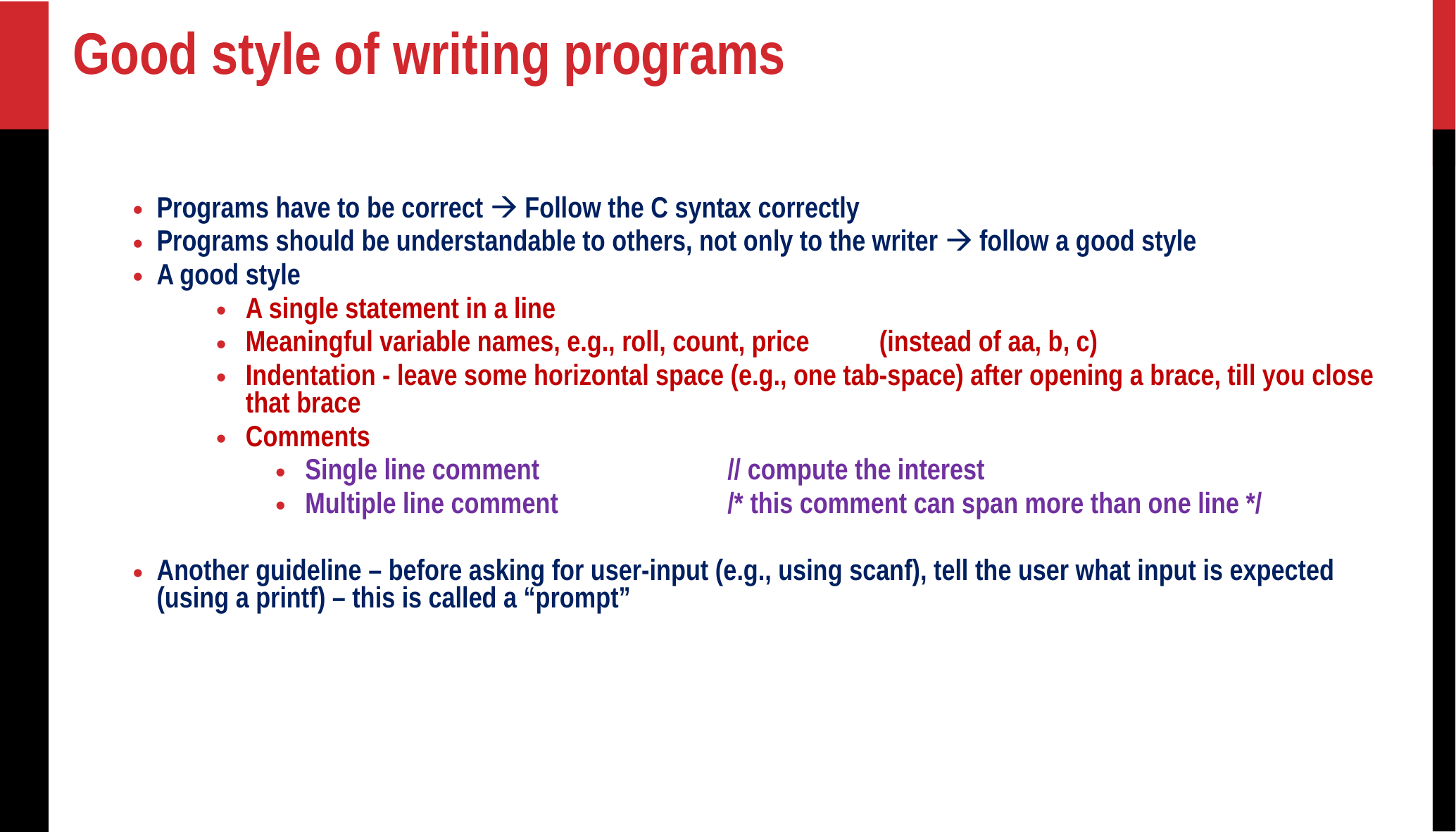

# Good style of writing programs
Programs have to be correct 🡪 Follow the C syntax correctly
Programs should be understandable to others, not only to the writer 🡪 follow a good style
A good style
A single statement in a line
Meaningful variable names, e.g., roll, count, price 	(instead of aa, b, c)
Indentation - leave some horizontal space (e.g., one tab-space) after opening a brace, till you close that brace
Comments
Single line comment		// compute the interest
Multiple line comment		/* this comment can span more than one line */

Another guideline – before asking for user-input (e.g., using scanf), tell the user what input is expected (using a printf) – this is called a “prompt”